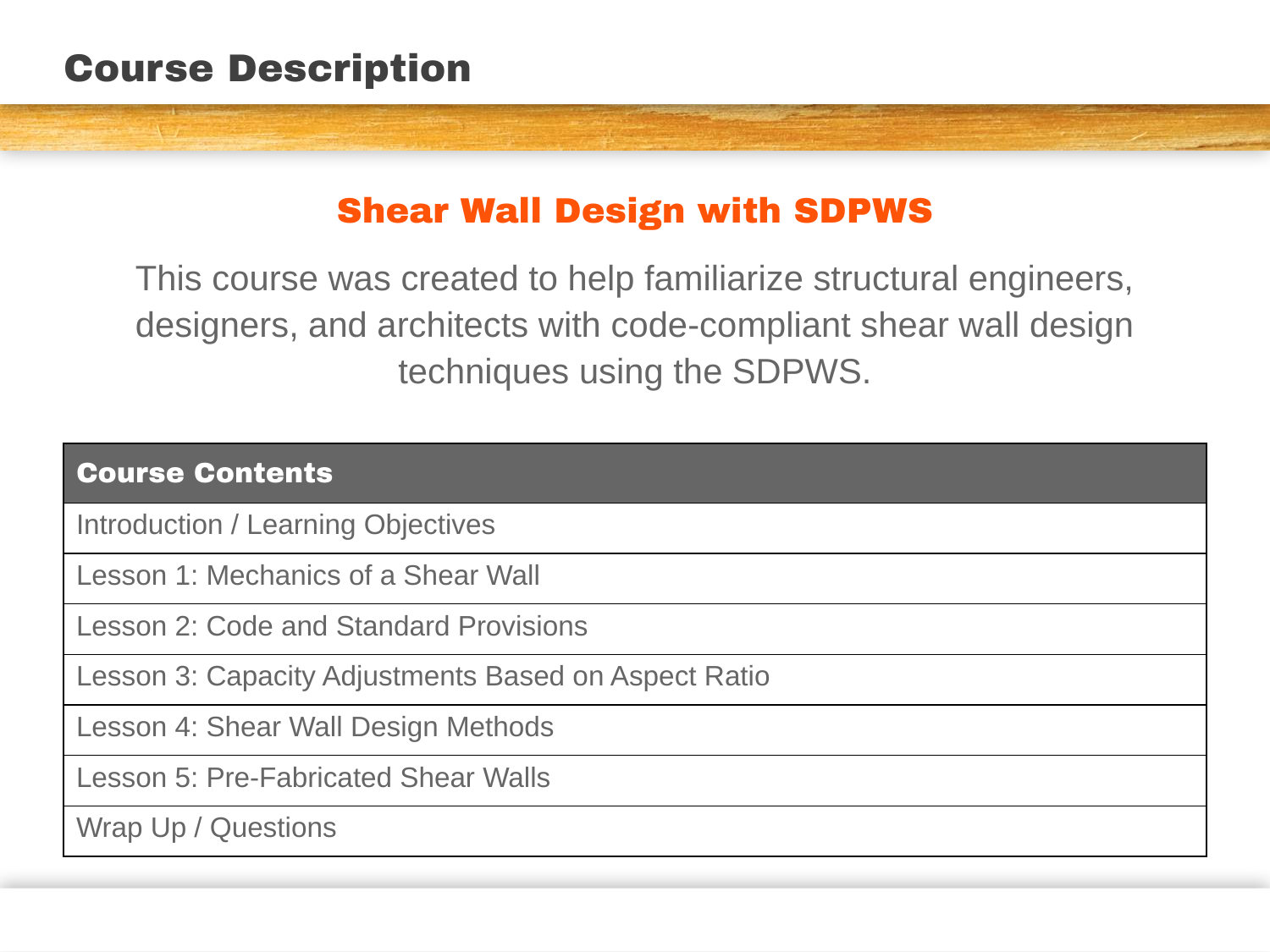

# Course Description
Shear Wall Design with SDPWS
This course was created to help familiarize structural engineers, designers, and architects with code-compliant shear wall design techniques using the SDPWS.
| Course Contents |
| --- |
| Introduction / Learning Objectives |
| Lesson 1: Mechanics of a Shear Wall |
| Lesson 2: Code and Standard Provisions |
| Lesson 3: Capacity Adjustments Based on Aspect Ratio |
| Lesson 4: Shear Wall Design Methods |
| Lesson 5: Pre-Fabricated Shear Walls |
| Wrap Up / Questions |